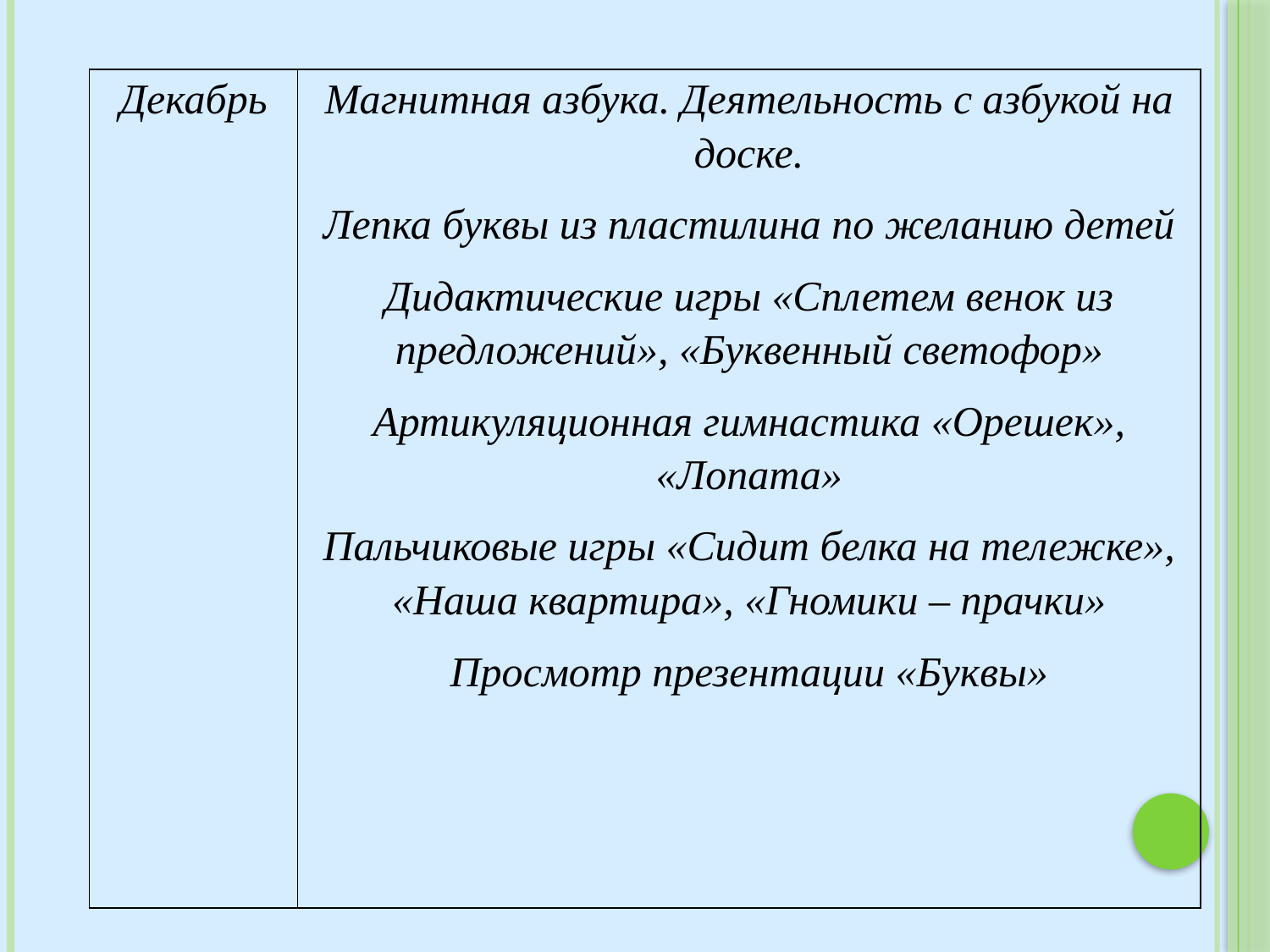

| Декабрь | Магнитная азбука. Деятельность с азбукой на доске. Лепка буквы из пластилина по желанию детей Дидактические игры «Сплетем венок из предложений», «Буквенный светофор» Артикуляционная гимнастика «Орешек», «Лопата» Пальчиковые игры «Сидит белка на тележке», «Наша квартира», «Гномики – прачки» Просмотр презентации «Буквы» |
| --- | --- |